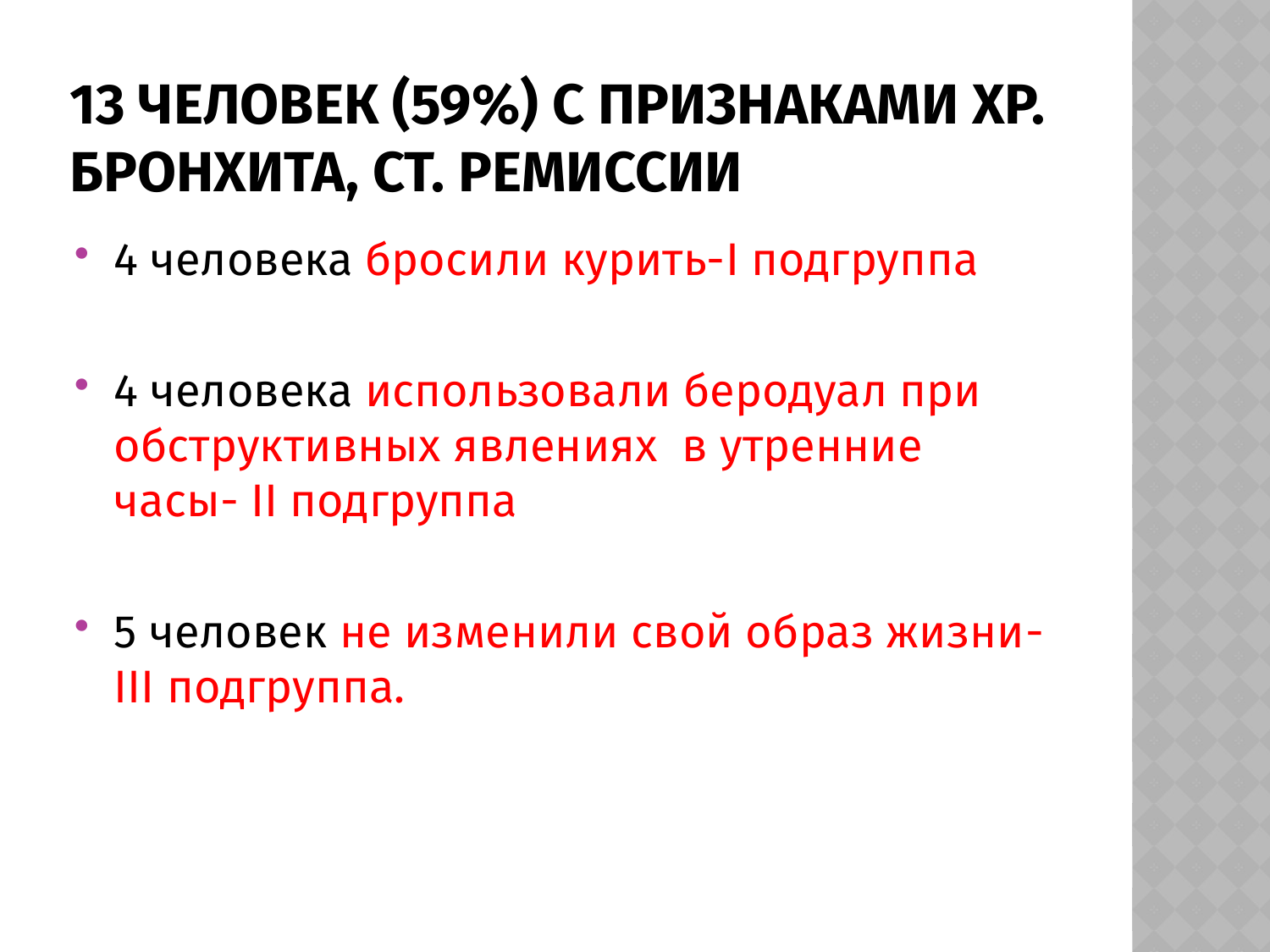

# 13 человек (59%) с признаками Хр. Бронхита, ст. ремиссии
4 человека бросили курить-I подгруппа

4 человека использовали беродуал при обструктивных явлениях  в утренние часы- II подгруппа

5 человек не изменили свой образ жизни- III подгруппа.